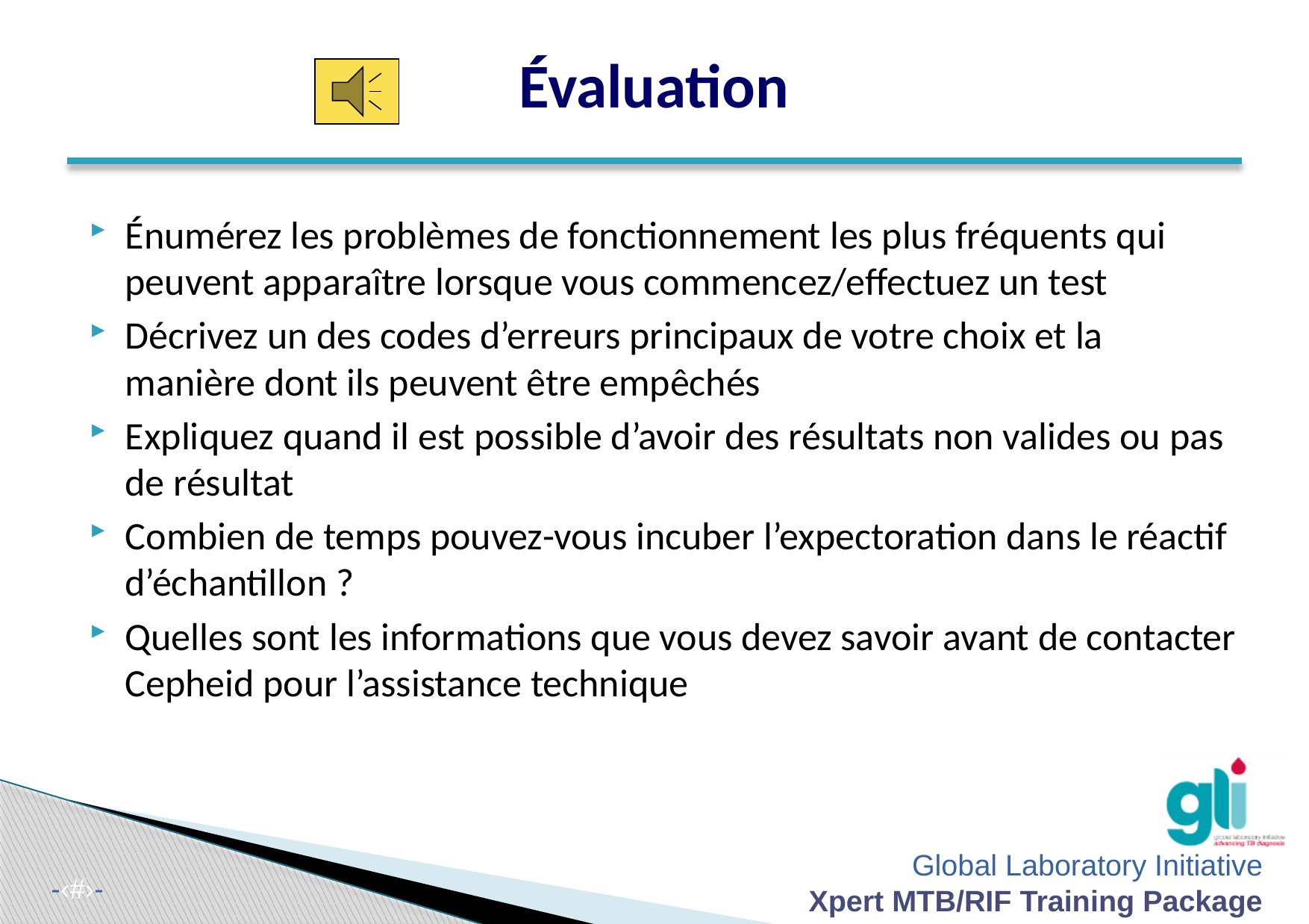

Évaluation

Énumérez les problèmes de fonctionnement les plus fréquents qui peuvent apparaître lorsque vous commencez/effectuez un test
Décrivez un des codes d’erreurs principaux de votre choix et la manière dont ils peuvent être empêchés
Expliquez quand il est possible d’avoir des résultats non valides ou pas de résultat
Combien de temps pouvez-vous incuber l’expectoration dans le réactif d’échantillon ?
Quelles sont les informations que vous devez savoir avant de contacter Cepheid pour l’assistance technique